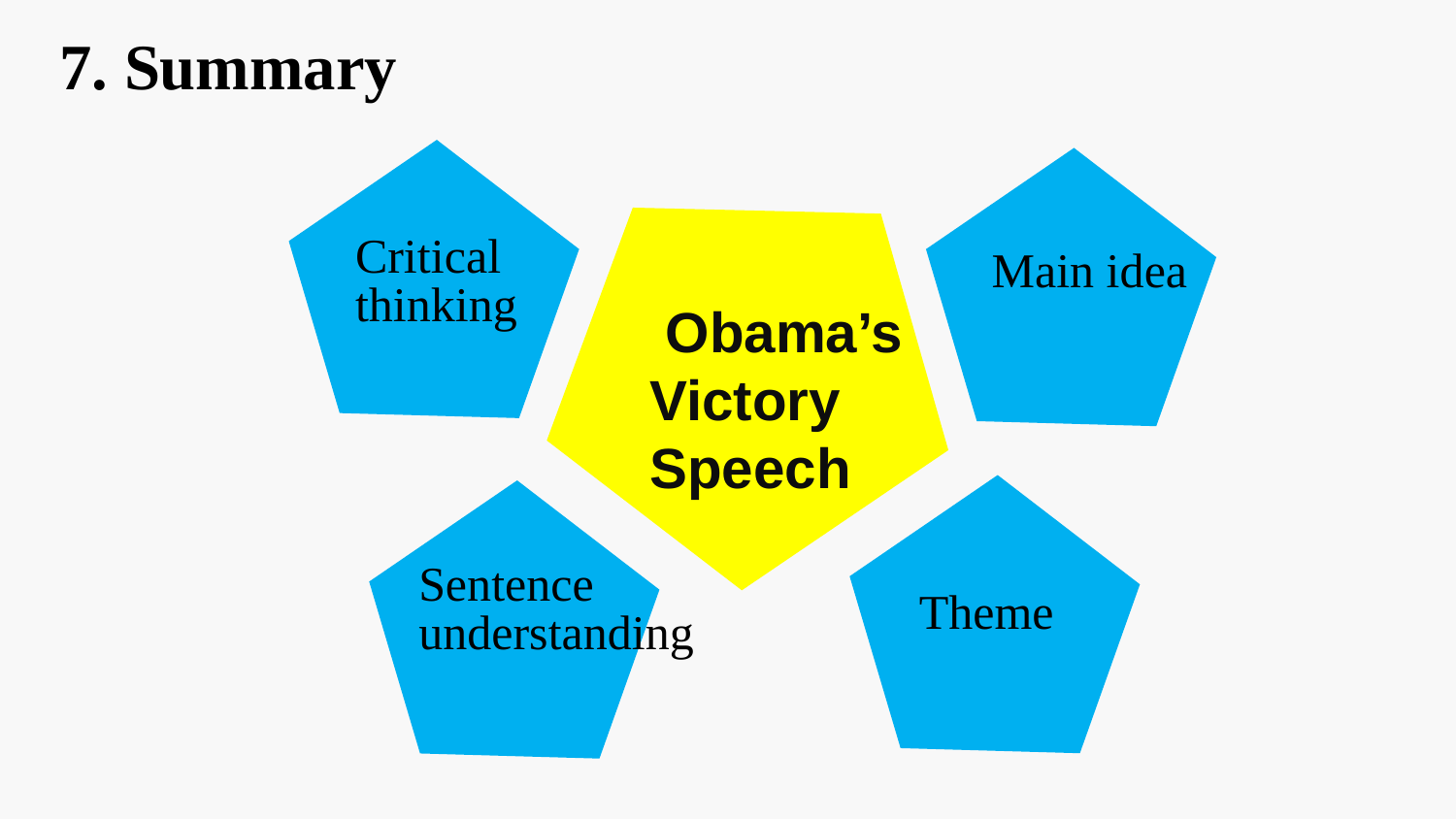

7. Summary

Critical
thinking

Main idea

 Obama’s Victory Speech

Theme

Sentence  understanding